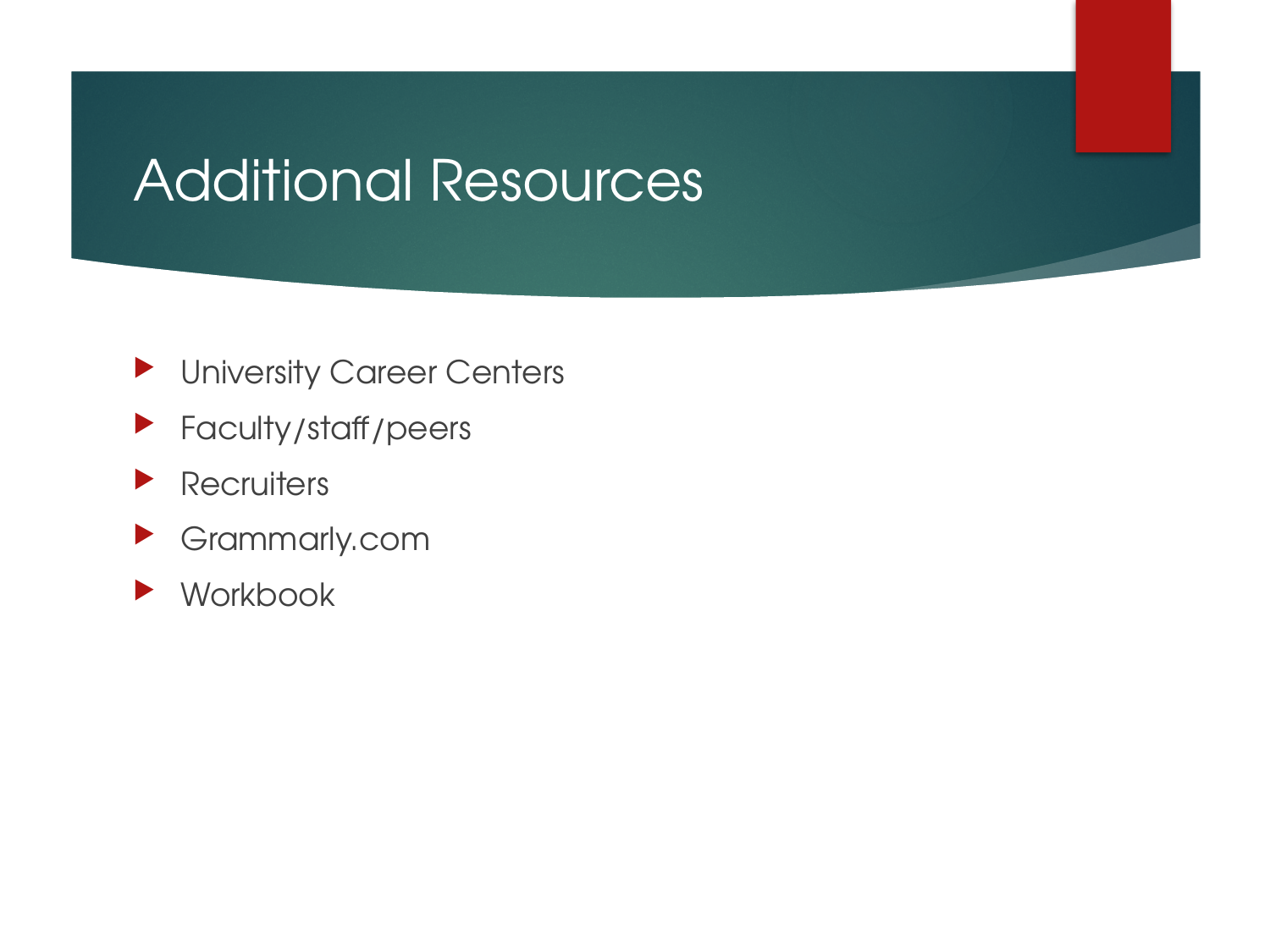

# Additional Resources
University Career Centers
Faculty/staff/peers
Recruiters
Grammarly.com
Workbook